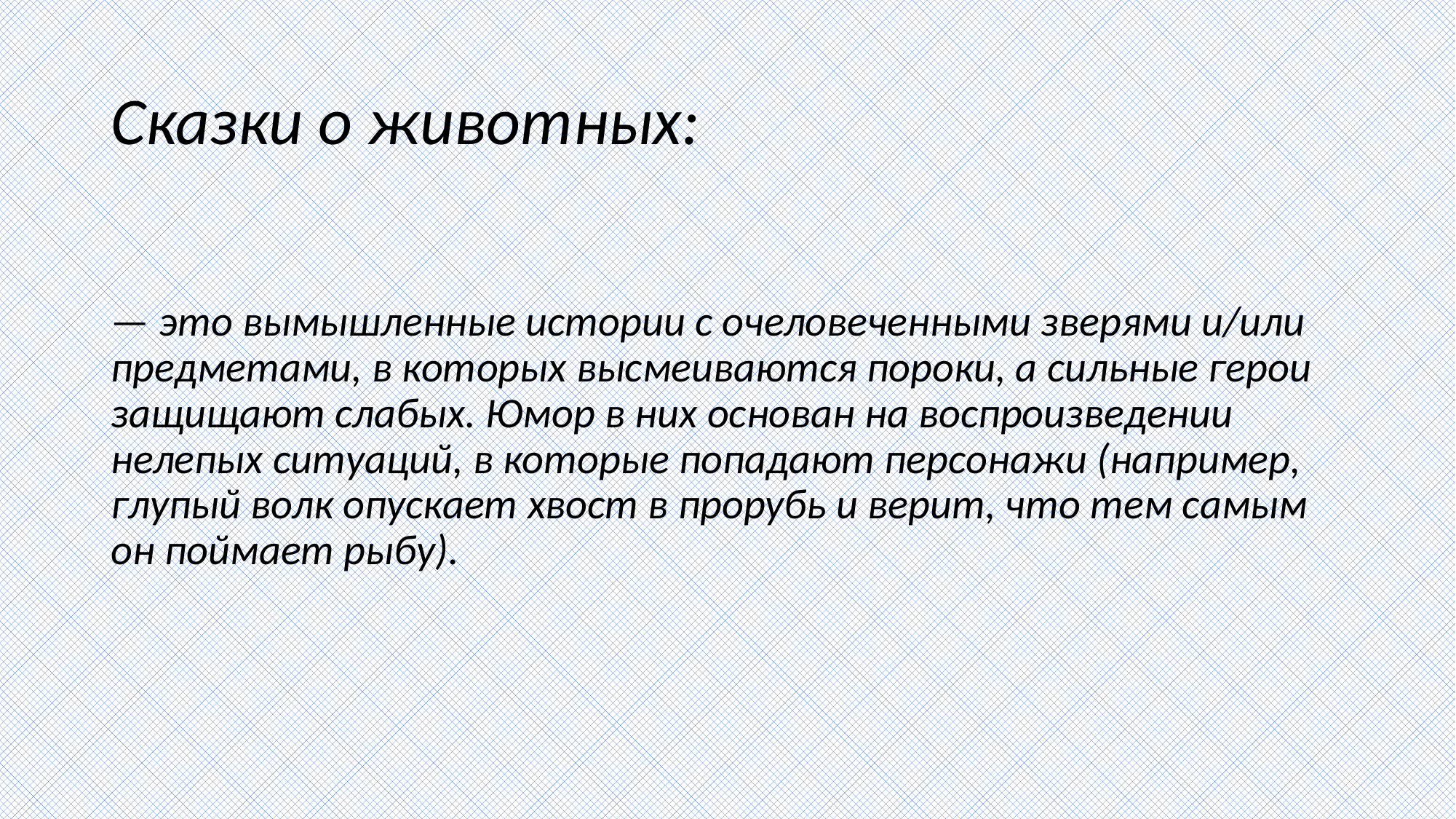

# Сказки о животных:
— это вымышленные истории с очеловеченными зверями и/или предметами, в которых высмеиваются пороки, а сильные герои защищают слабых. Юмор в них основан на воспроизведении нелепых ситуаций, в которые попадают персонажи (например, глупый волк опускает хвост в прорубь и верит, что тем самым он поймает рыбу).